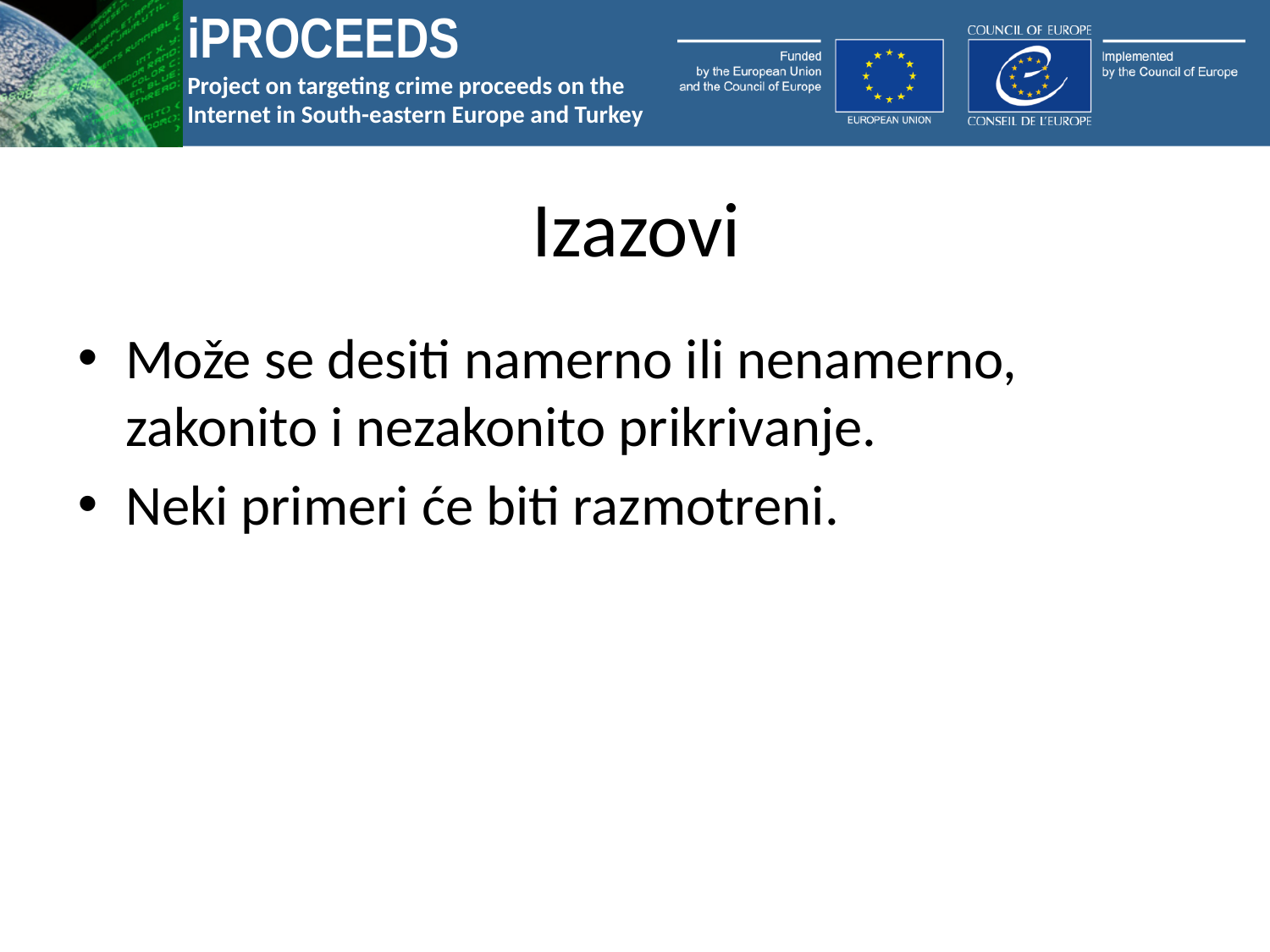

# Izazovi
Može se desiti namerno ili nenamerno, zakonito i nezakonito prikrivanje.
Neki primeri će biti razmotreni.